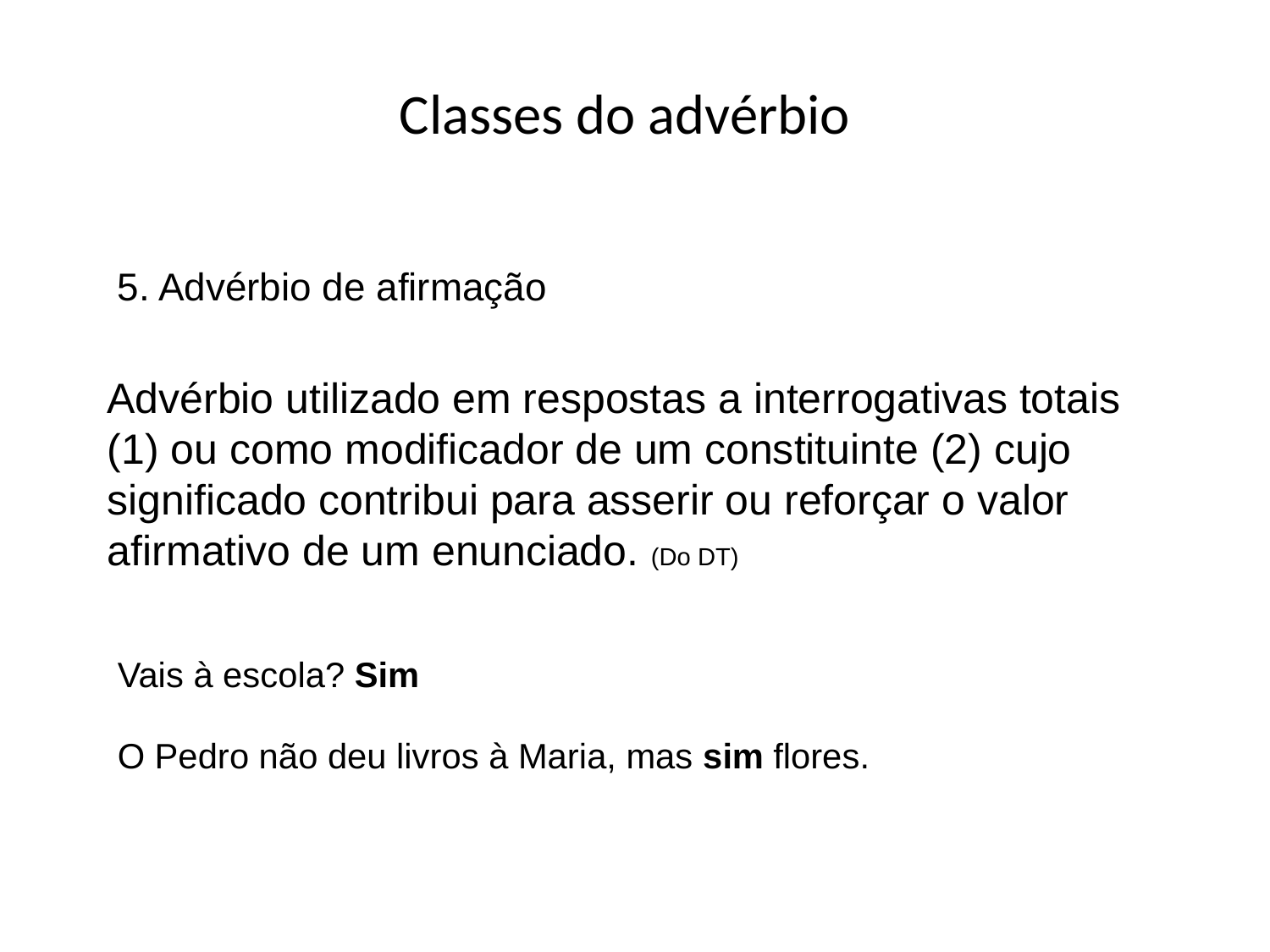

Classes do advérbio
5. Advérbio de afirmação
Advérbio utilizado em respostas a interrogativas totais (1) ou como modificador de um constituinte (2) cujo significado contribui para asserir ou reforçar o valor afirmativo de um enunciado. (Do DT)
Vais à escola? Sim
O Pedro não deu livros à Maria, mas sim flores.